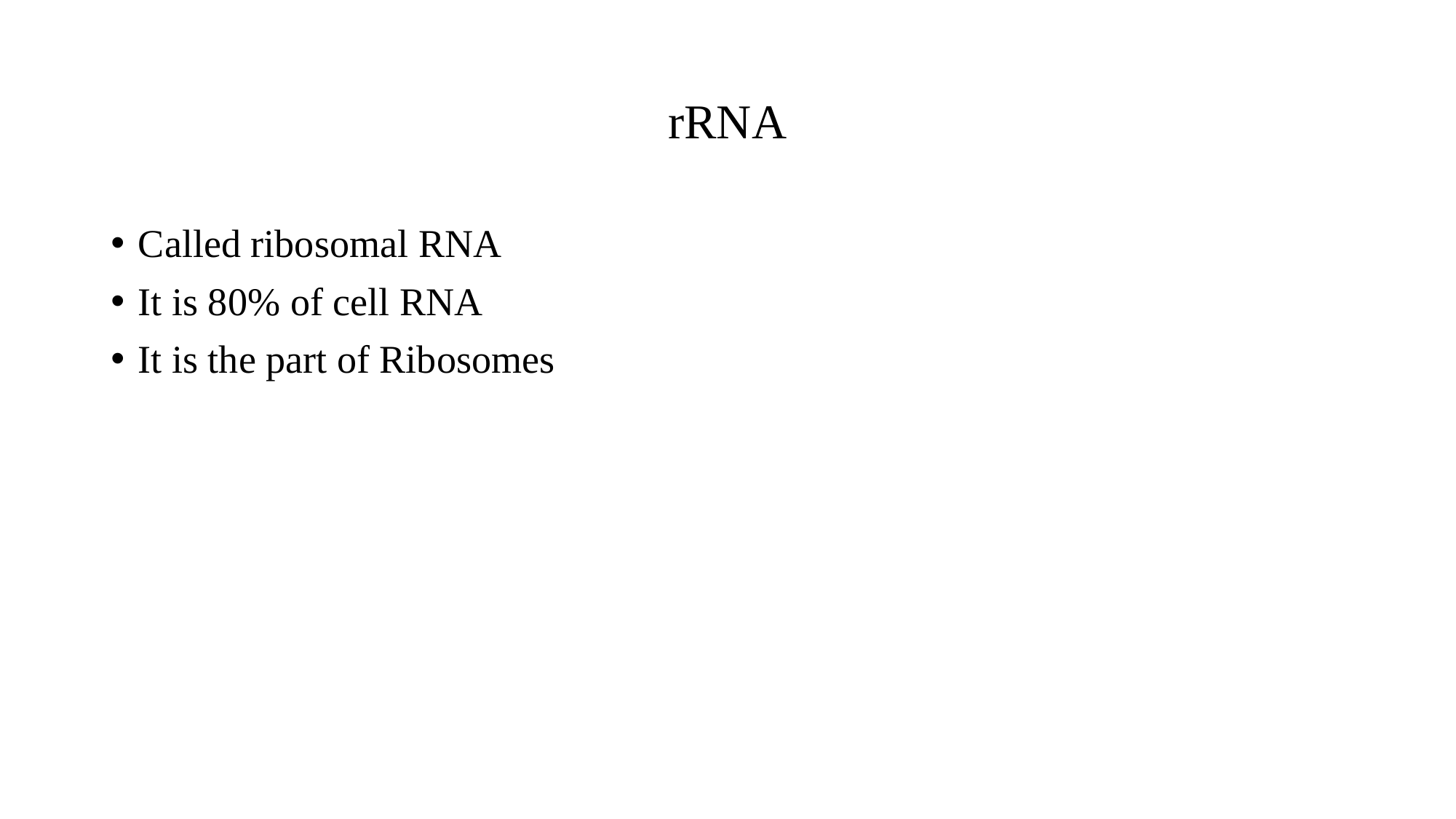

# rRNA
Called ribosomal RNA
It is 80% of cell RNA
It is the part of Ribosomes